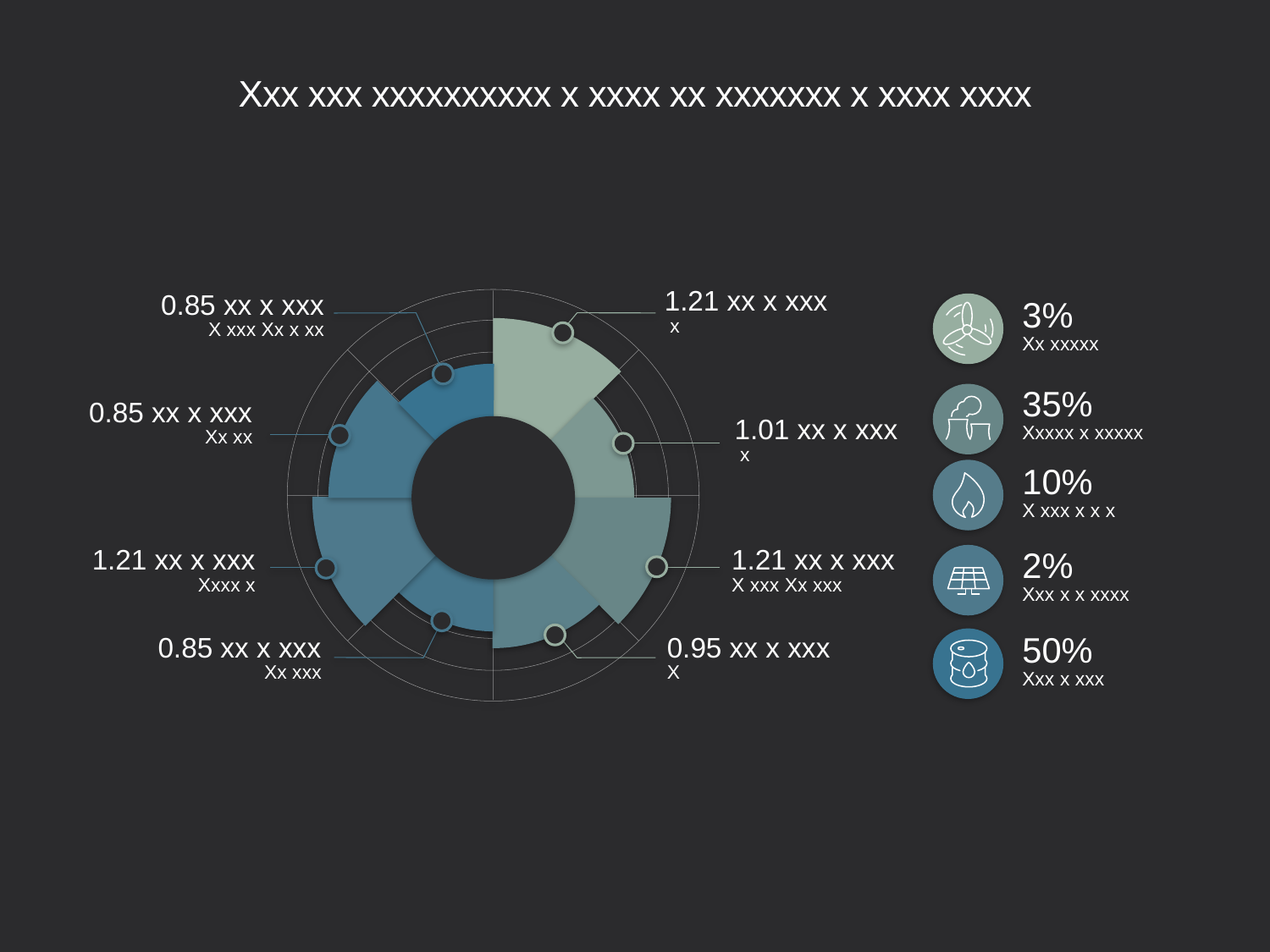

# Xxx xxx xxxxxxxxxx x xxxx xx xxxxxxx x xxxx xxxx
1.21 xx x xxx
 x
0.85 xx x xxx
X xxx Xx x xx

3%
Xx xxxxx

35%
Xxxxx x xxxxx

0.85 xx x xxx
Xx xx

1.01 xx x xxx
 x

10%
X xxx x x x

1.21 xx x xxx
Xxxx x
1.21 xx x xxx
X xxx Xx xxx
2%
Xxx x x xxxx

50%
Xxx x xxx

0.85 xx x xxx
Xx xxx
0.95 xx x xxx
X